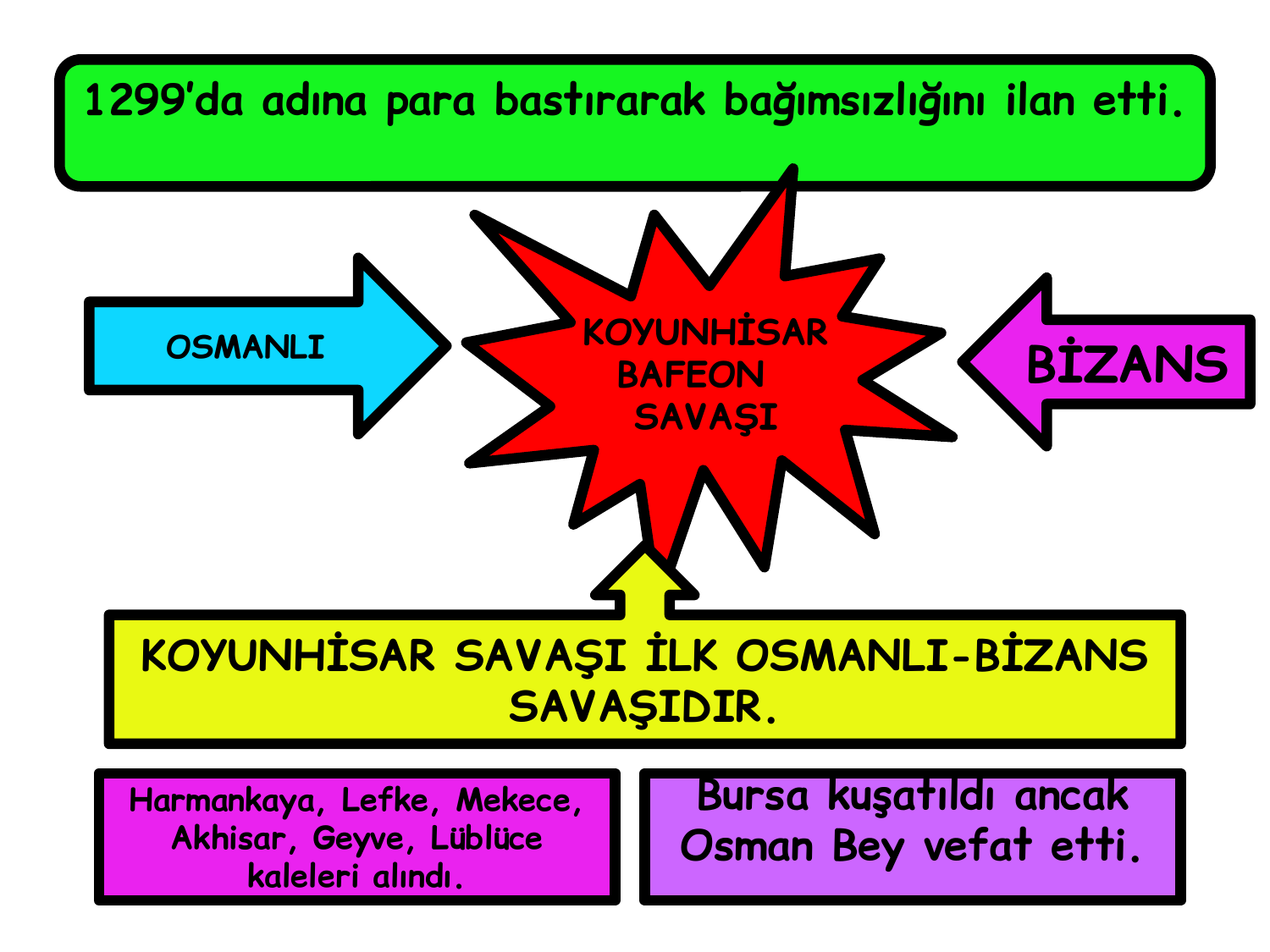

1299’da adına para bastırarak bağımsızlığını ilan etti.

KOYUNHİSAR BAFEON
SAVAŞI
OSMANLI
BİZANS
KOYUNHİSAR SAVAŞI İLK OSMANLI-BİZANS SAVAŞIDIR.

Harmankaya, Lefke, Mekece, Akhisar, Geyve, Lüblüce kaleleri alındı.

Bursa kuşatıldı ancak Osman Bey vefat etti.